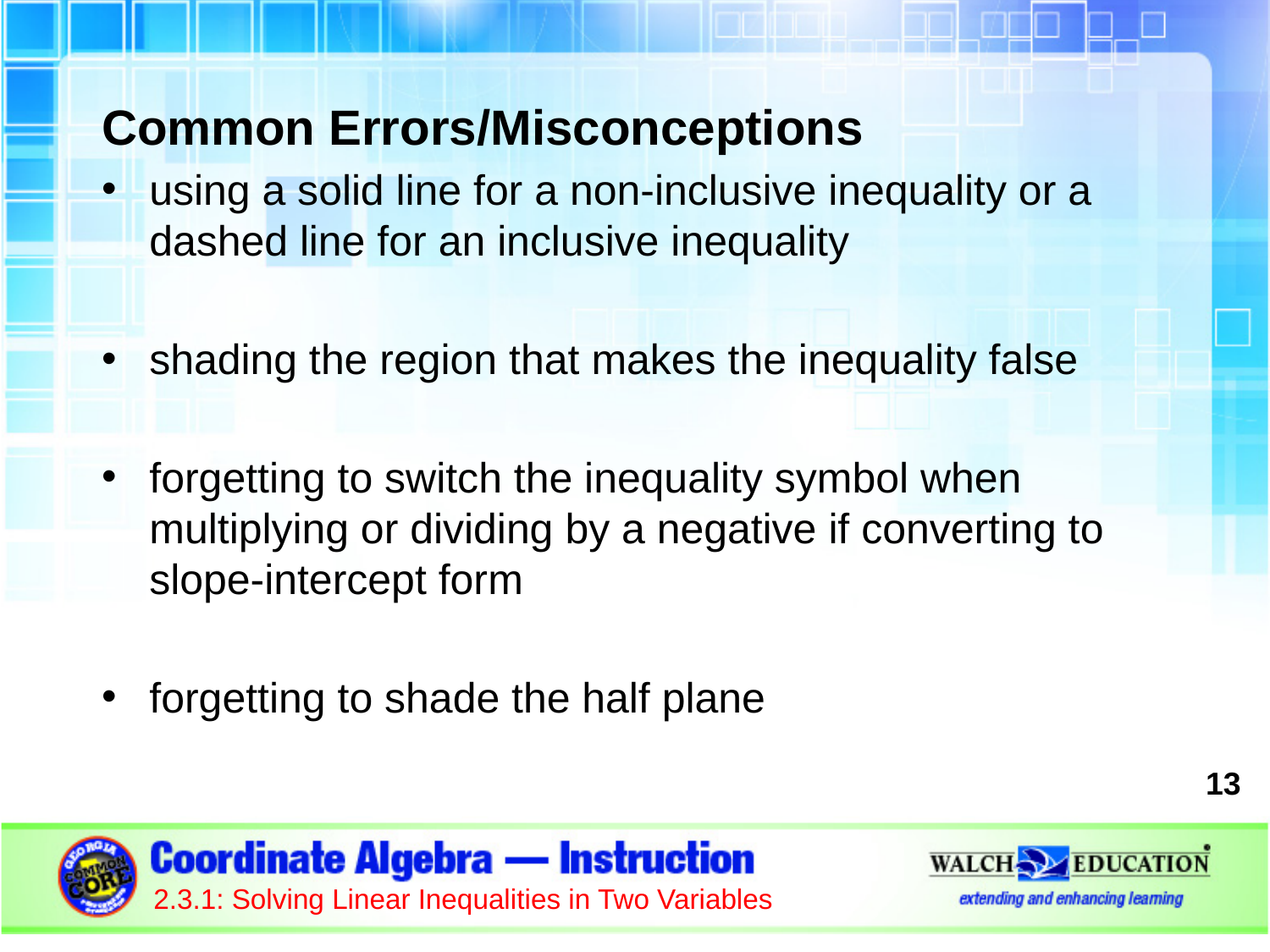

Common Errors/Misconceptions
using a solid line for a non-inclusive inequality or a dashed line for an inclusive inequality

shading the region that makes the inequality false

forgetting to switch the inequality symbol when multiplying or dividing by a negative if converting to slope-intercept form

forgetting to shade the half plane
13
2.3.1: Solving Linear Inequalities in Two Variables